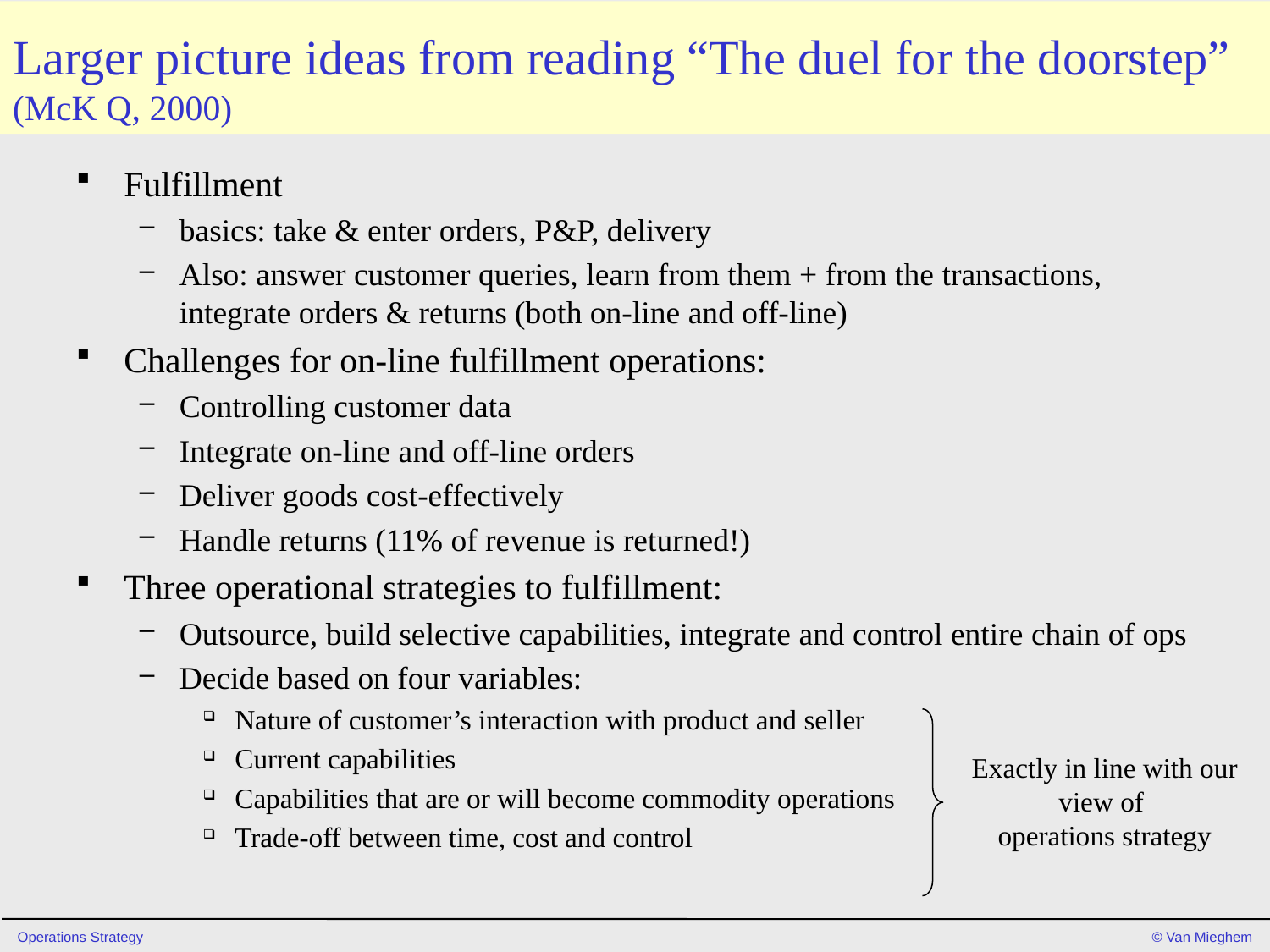

# Larger picture ideas from reading “The duel for the doorstep”  (McK Q, 2000)
Fulfillment
basics: take & enter orders, P&P, delivery
Also: answer customer queries, learn from them + from the transactions, integrate orders & returns (both on-line and off-line)
Challenges for on-line fulfillment operations:
Controlling customer data
Integrate on-line and off-line orders
Deliver goods cost-effectively
Handle returns (11% of revenue is returned!)
Three operational strategies to fulfillment:
Outsource, build selective capabilities, integrate and control entire chain of ops
Decide based on four variables:
Nature of customer’s interaction with product and seller
Current capabilities
Capabilities that are or will become commodity operations
Trade-off between time, cost and control

Exactly in line with our
view of
operations strategy